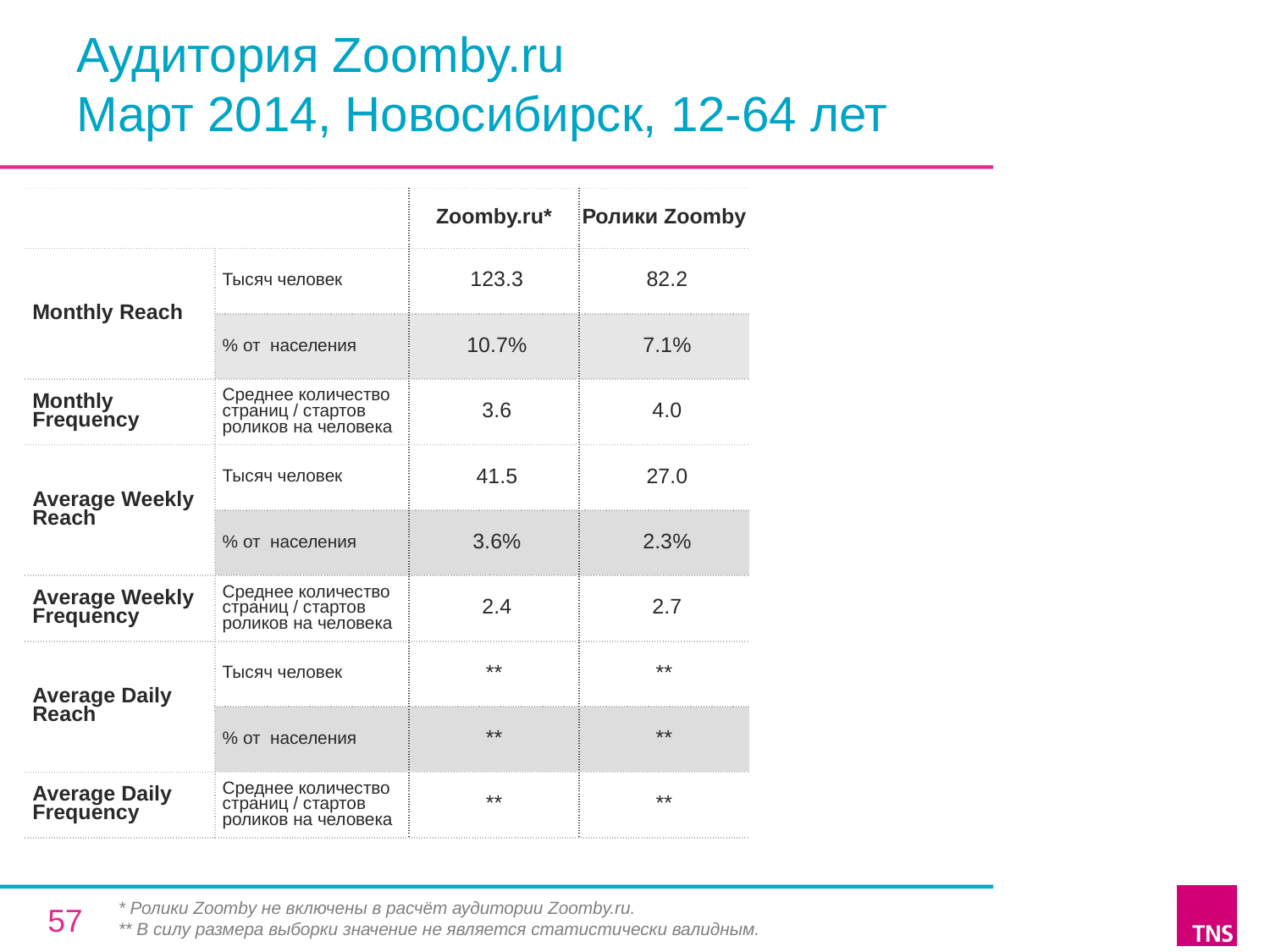

# Аудитория Zoomby.ru Март 2014, Новосибирск, 12-64 лет
|  |  | Zoomby.ru\* | Ролики Zoomby |
| --- | --- | --- | --- |
| Monthly Reach | Тысяч человек | 123.3 | 82.2 |
|  | % от населения | 10.7% | 7.1% |
| Monthly Frequency | Среднее количество страниц / стартов роликов на человека | 3.6 | 4.0 |
| Average Weekly Reach | Тысяч человек | 41.5 | 27.0 |
|  | % от населения | 3.6% | 2.3% |
| Average Weekly Frequency | Среднее количество страниц / стартов роликов на человека | 2.4 | 2.7 |
| Average Daily Reach | Тысяч человек | \*\* | \*\* |
|  | % от населения | \*\* | \*\* |
| Average Daily Frequency | Среднее количество страниц / стартов роликов на человека | \*\* | \*\* |
* Ролики Zoomby не включены в расчёт аудитории Zoomby.ru.
** В силу размера выборки значение не является статистически валидным.
57